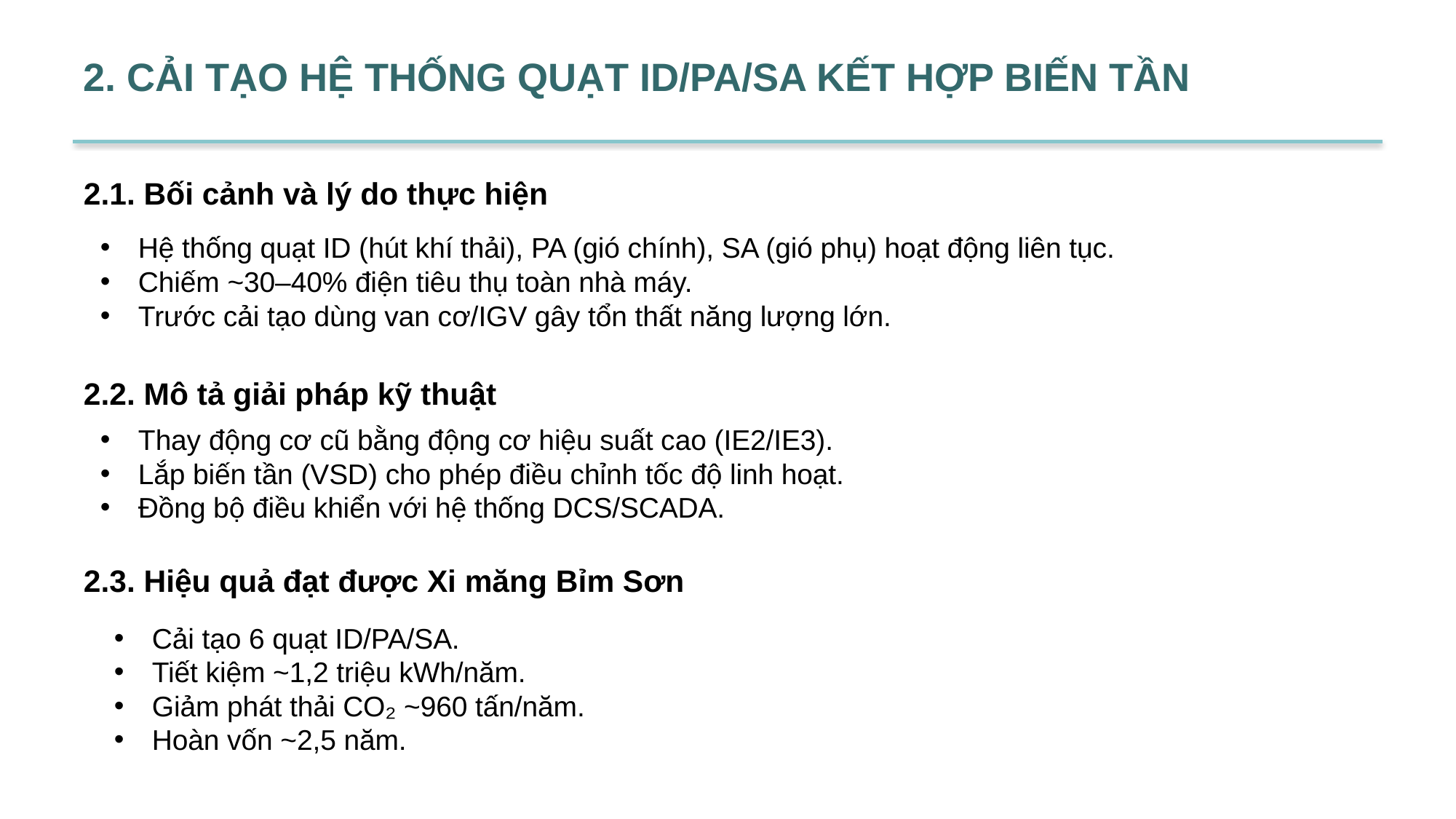

2. CẢI TẠO HỆ THỐNG QUẠT ID/PA/SA KẾT HỢP BIẾN TẦN
# 2.1. Bối cảnh và lý do thực hiện
Hệ thống quạt ID (hút khí thải), PA (gió chính), SA (gió phụ) hoạt động liên tục.
Chiếm ~30–40% điện tiêu thụ toàn nhà máy.
Trước cải tạo dùng van cơ/IGV gây tổn thất năng lượng lớn.
2.2. Mô tả giải pháp kỹ thuật
Thay động cơ cũ bằng động cơ hiệu suất cao (IE2/IE3).
Lắp biến tần (VSD) cho phép điều chỉnh tốc độ linh hoạt.
Đồng bộ điều khiển với hệ thống DCS/SCADA.
2.3. Hiệu quả đạt được Xi măng Bỉm Sơn
Cải tạo 6 quạt ID/PA/SA.
Tiết kiệm ~1,2 triệu kWh/năm.
Giảm phát thải CO₂ ~960 tấn/năm.
Hoàn vốn ~2,5 năm.